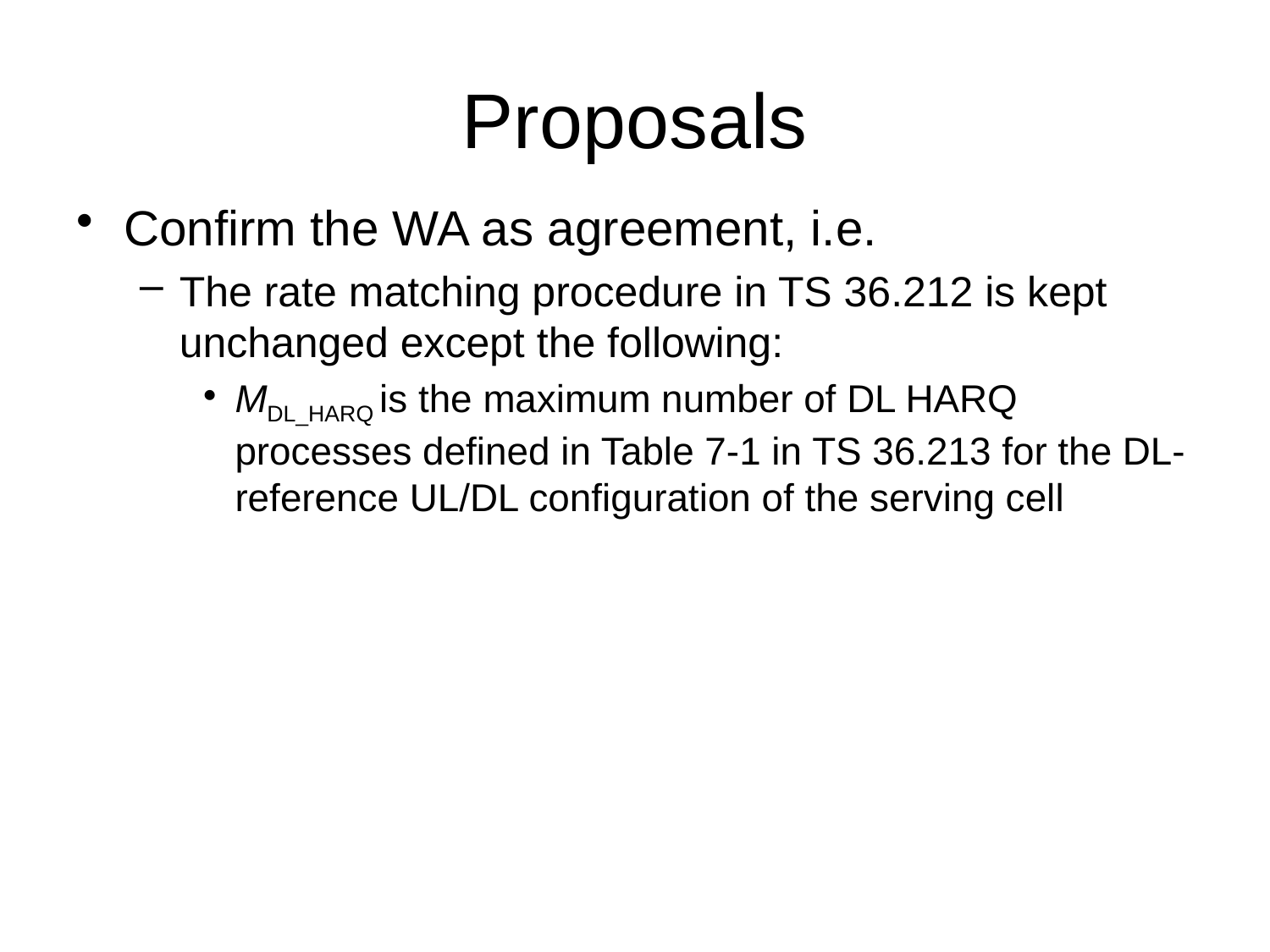

# Proposals
Confirm the WA as agreement, i.e.
The rate matching procedure in TS 36.212 is kept unchanged except the following:
MDL_HARQ is the maximum number of DL HARQ processes defined in Table 7-1 in TS 36.213 for the DL-reference UL/DL configuration of the serving cell